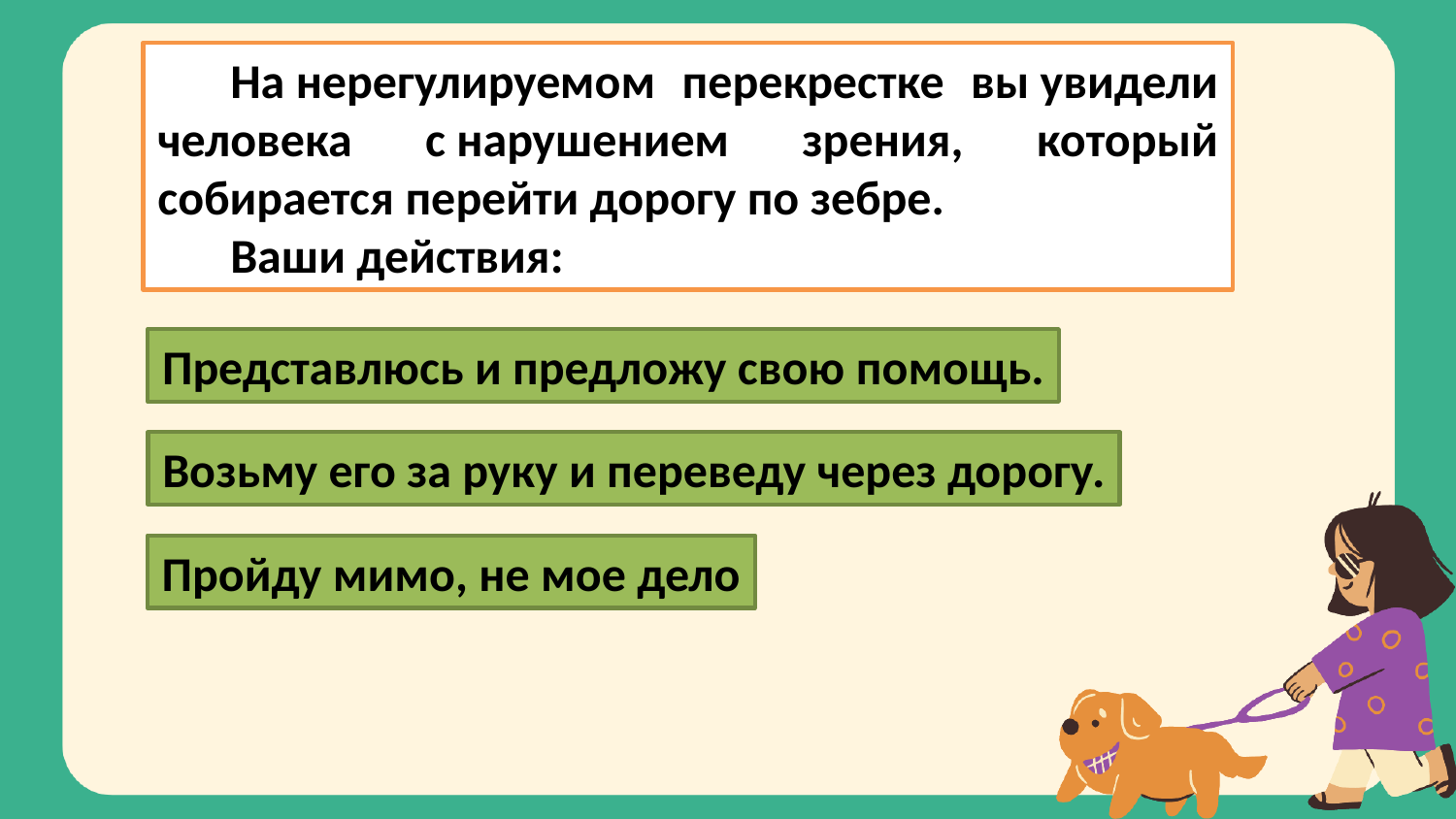

На нерегулируемом перекрестке вы увидели человека с нарушением зрения, который собирается перейти дорогу по зебре.
Ваши действия:
Представлюсь и предложу свою помощь.
Возьму его за руку и переведу через дорогу.
Пройду мимо, не мое дело